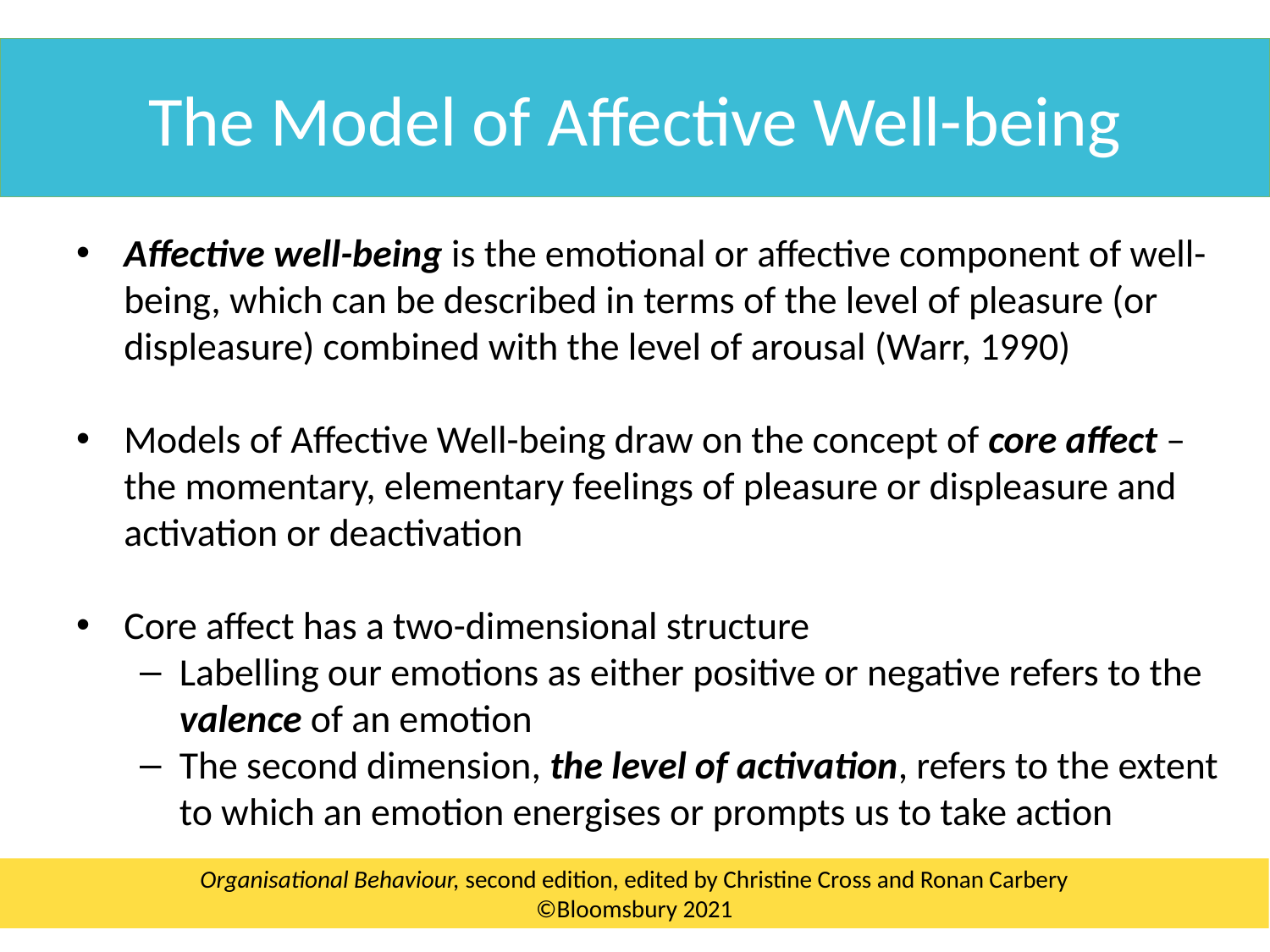

The Model of Affective Well-being
Affective well-being is the emotional or affective component of well-being, which can be described in terms of the level of pleasure (or displeasure) combined with the level of arousal (Warr, 1990)

Models of Affective Well-being draw on the concept of core affect – the momentary, elementary feelings of pleasure or displeasure and activation or deactivation

Core affect has a two-dimensional structure
Labelling our emotions as either positive or negative refers to the valence of an emotion
The second dimension, the level of activation, refers to the extent to which an emotion energises or prompts us to take action